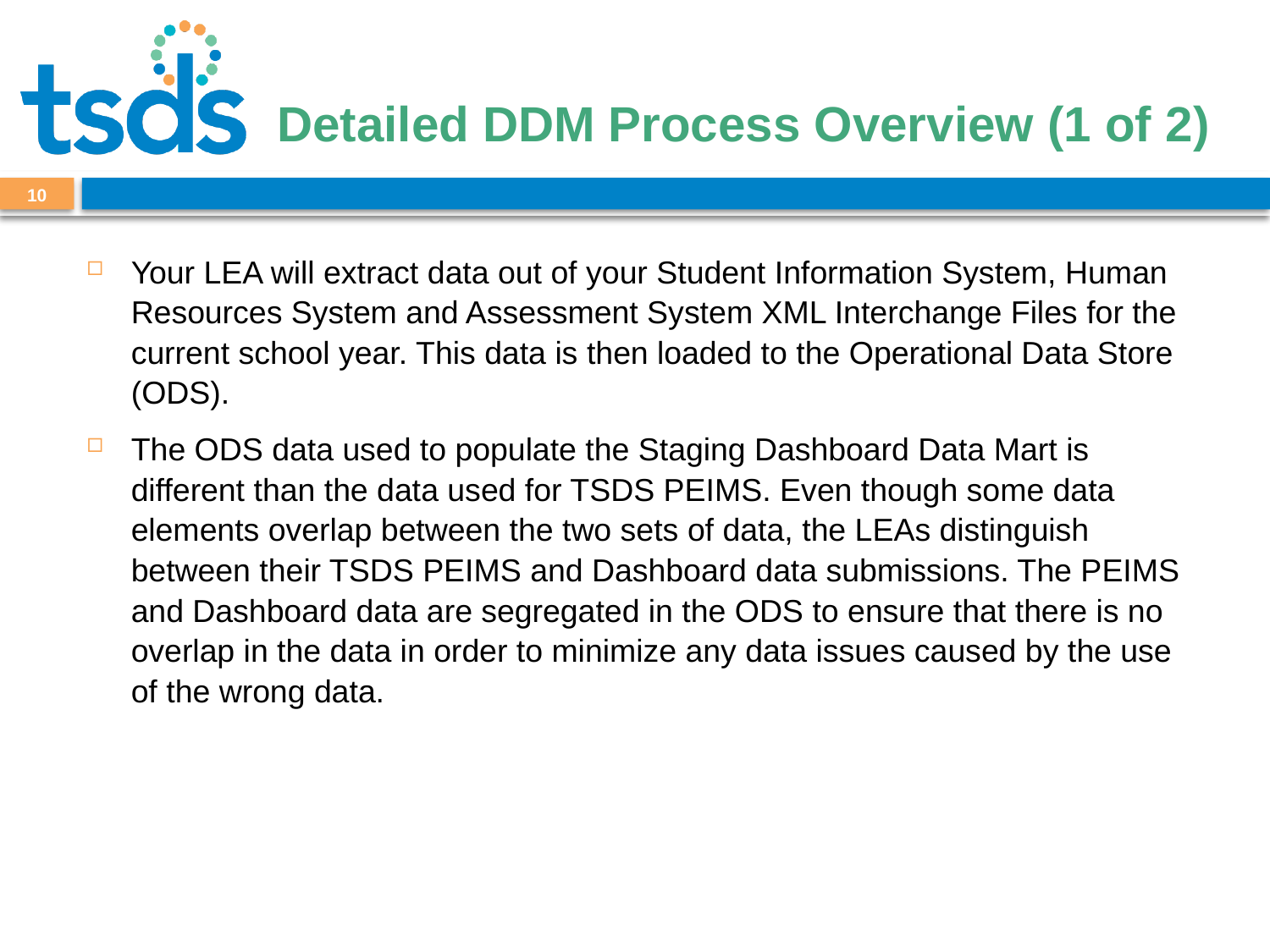

# Detailed DDM Process Overview (1 of 2)
10
Your LEA will extract data out of your Student Information System, Human Resources System and Assessment System XML Interchange Files for the current school year. This data is then loaded to the Operational Data Store (ODS).
The ODS data used to populate the Staging Dashboard Data Mart is different than the data used for TSDS PEIMS. Even though some data elements overlap between the two sets of data, the LEAs distinguish between their TSDS PEIMS and Dashboard data submissions. The PEIMS and Dashboard data are segregated in the ODS to ensure that there is no overlap in the data in order to minimize any data issues caused by the use of the wrong data.